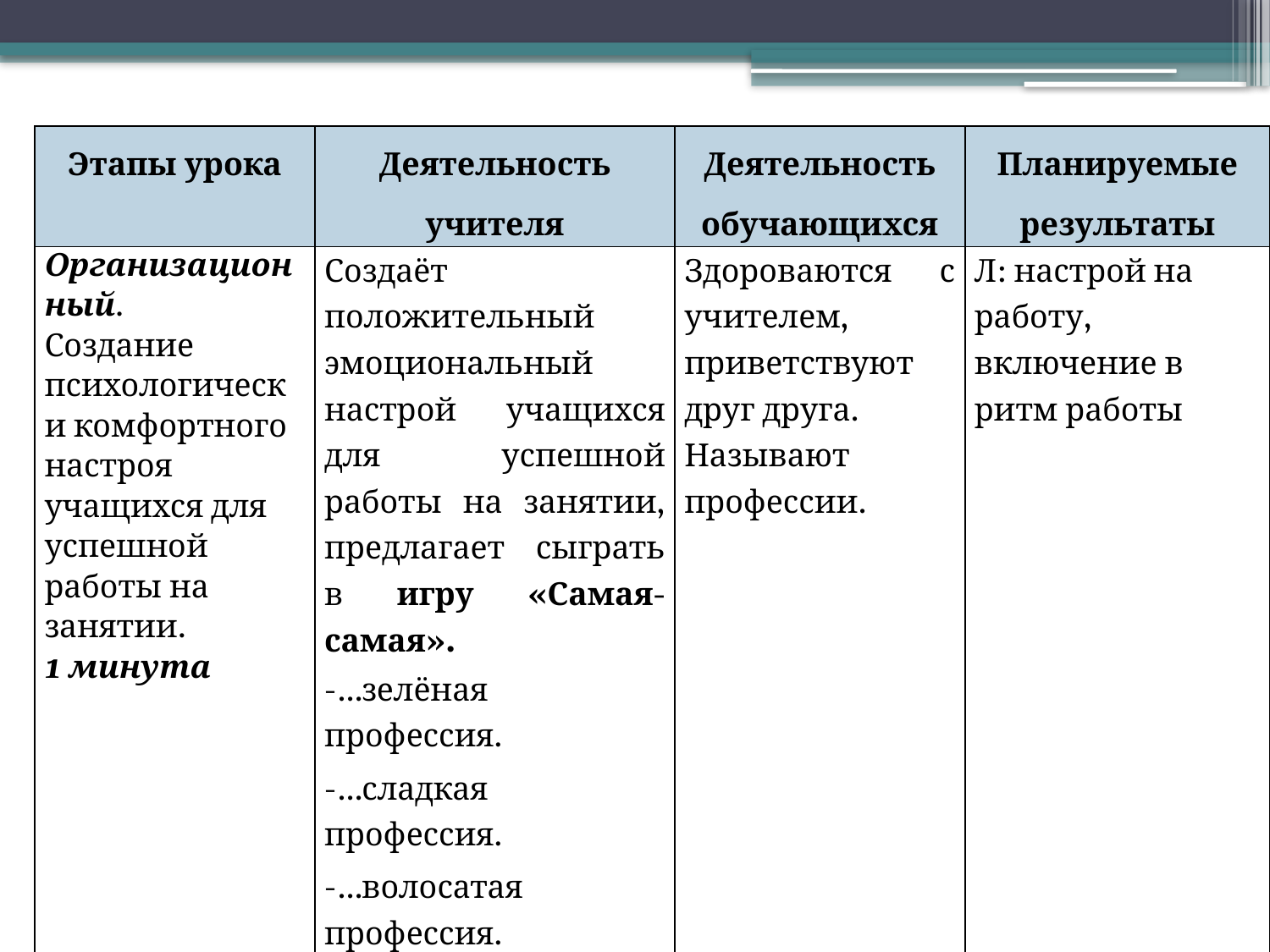

| Этапы урока | Деятельность учителя | Деятельность обучающихся | Планируемые результаты |
| --- | --- | --- | --- |
| Организационный. Создание психологически комфортного настроя учащихся для успешной работы на занятии. 1 минута | Создаёт положительный эмоциональный настрой учащихся для успешной работы на занятии, предлагает сыграть в игру «Самая-самая». -…зелёная профессия. -…сладкая профессия. -…волосатая профессия. -…детская профессия. -…смешная профессия. | Здороваются с учителем, приветствуют друг друга. Называют профессии. | Л: настрой на работу, включение в ритм работы |